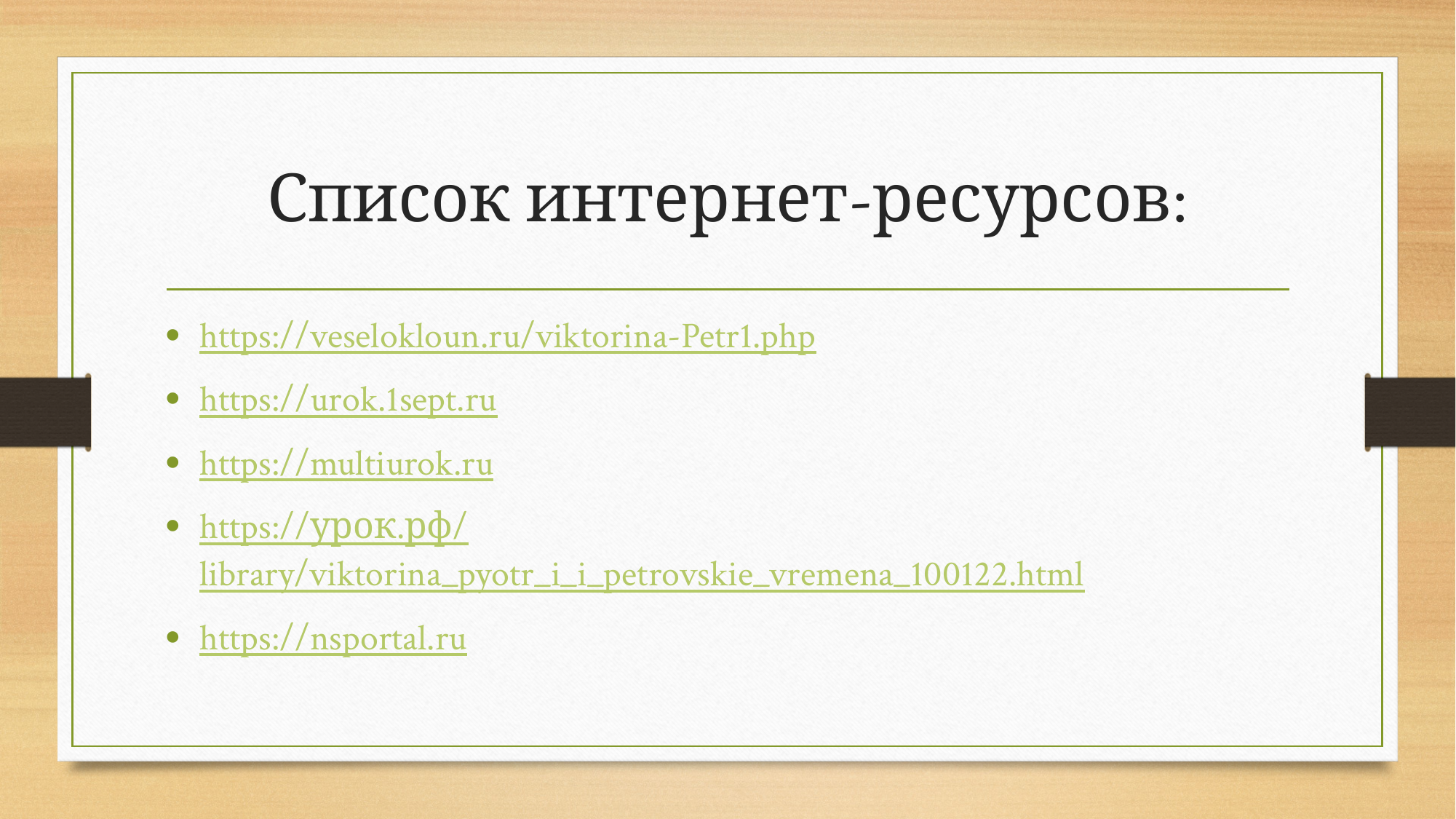

# Список интернет-ресурсов:
https://veselokloun.ru/viktorina-Petr1.php
https://urok.1sept.ru
https://multiurok.ru
https://урок.рф/library/viktorina_pyotr_i_i_petrovskie_vremena_100122.html
https://nsportal.ru